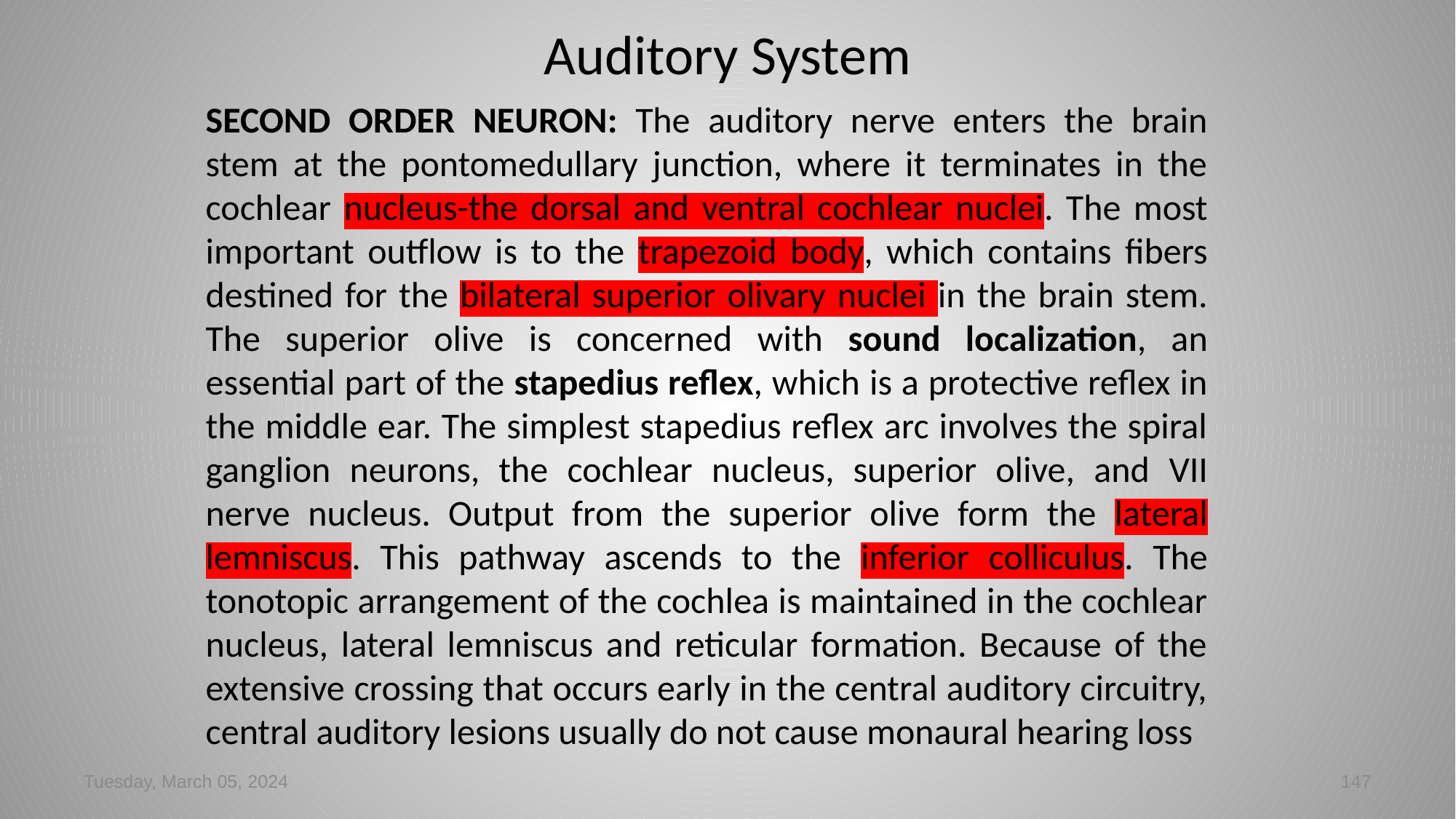

# Auditory System
SECOND ORDER NEURON: The auditory nerve enters the brain stem at the pontomedullary junction, where it terminates in the cochlear nucleus-the dorsal and ventral cochlear nuclei. The most important outflow is to the trapezoid body, which contains fibers destined for the bilateral superior olivary nuclei in the brain stem. The superior olive is concerned with sound localization, an essential part of the stapedius reflex, which is a protective reflex in the middle ear. The simplest stapedius reflex arc involves the spiral ganglion neurons, the cochlear nucleus, superior olive, and VII nerve nucleus. Output from the superior olive form the lateral lemniscus. This pathway ascends to the inferior colliculus. The tonotopic arrangement of the cochlea is maintained in the cochlear nucleus, lateral lemniscus and reticular formation. Because of the extensive crossing that occurs early in the central auditory circuitry, central auditory lesions usually do not cause monaural hearing loss
Tuesday, March 05, 2024
147